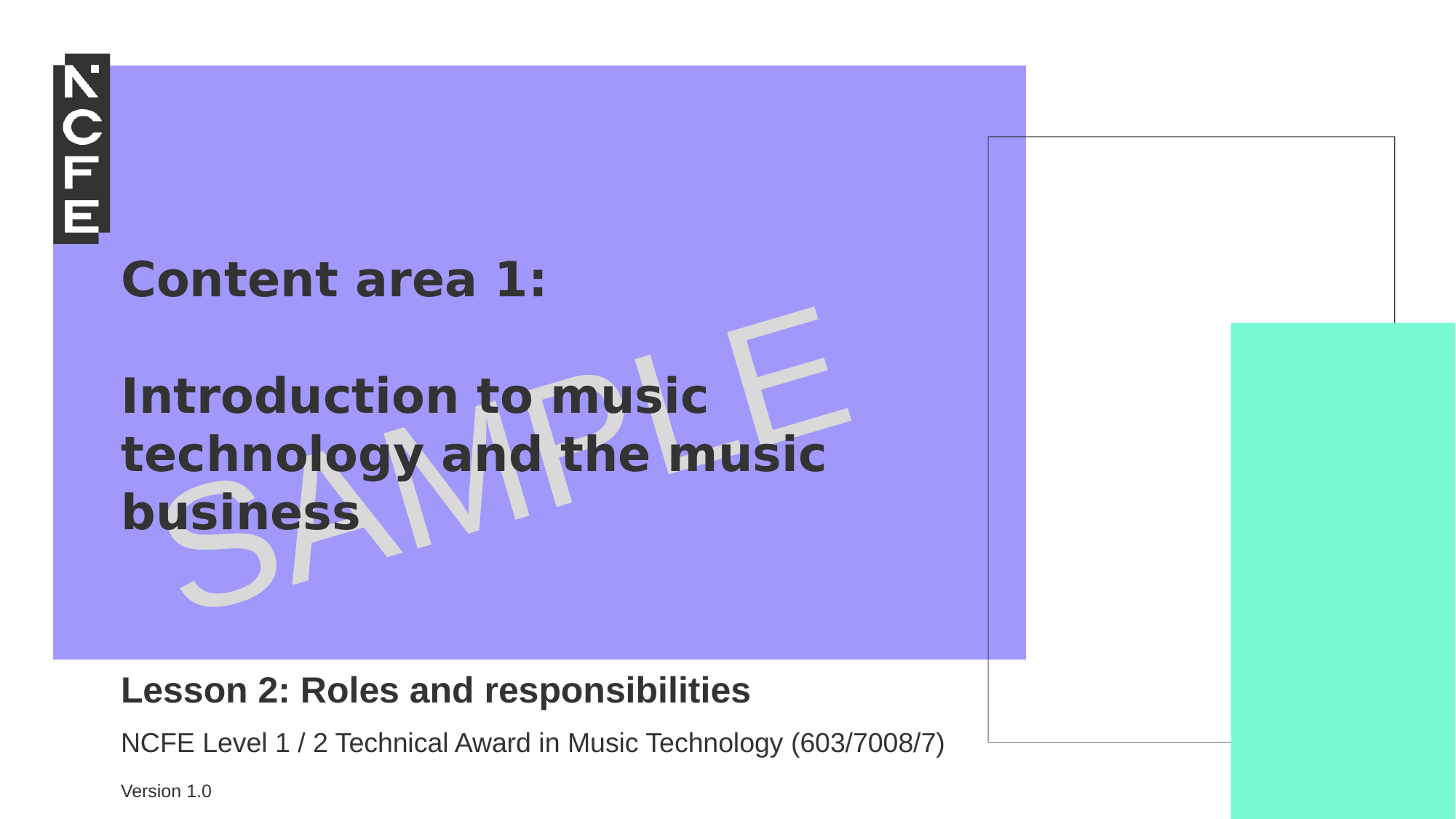

Content area 1:

Introduction to music technology and the music business
Lesson 2: Roles and responsibilities

NCFE Level 1 / 2 Technical Award in Music Technology (603/7008/7)

Version 1.0